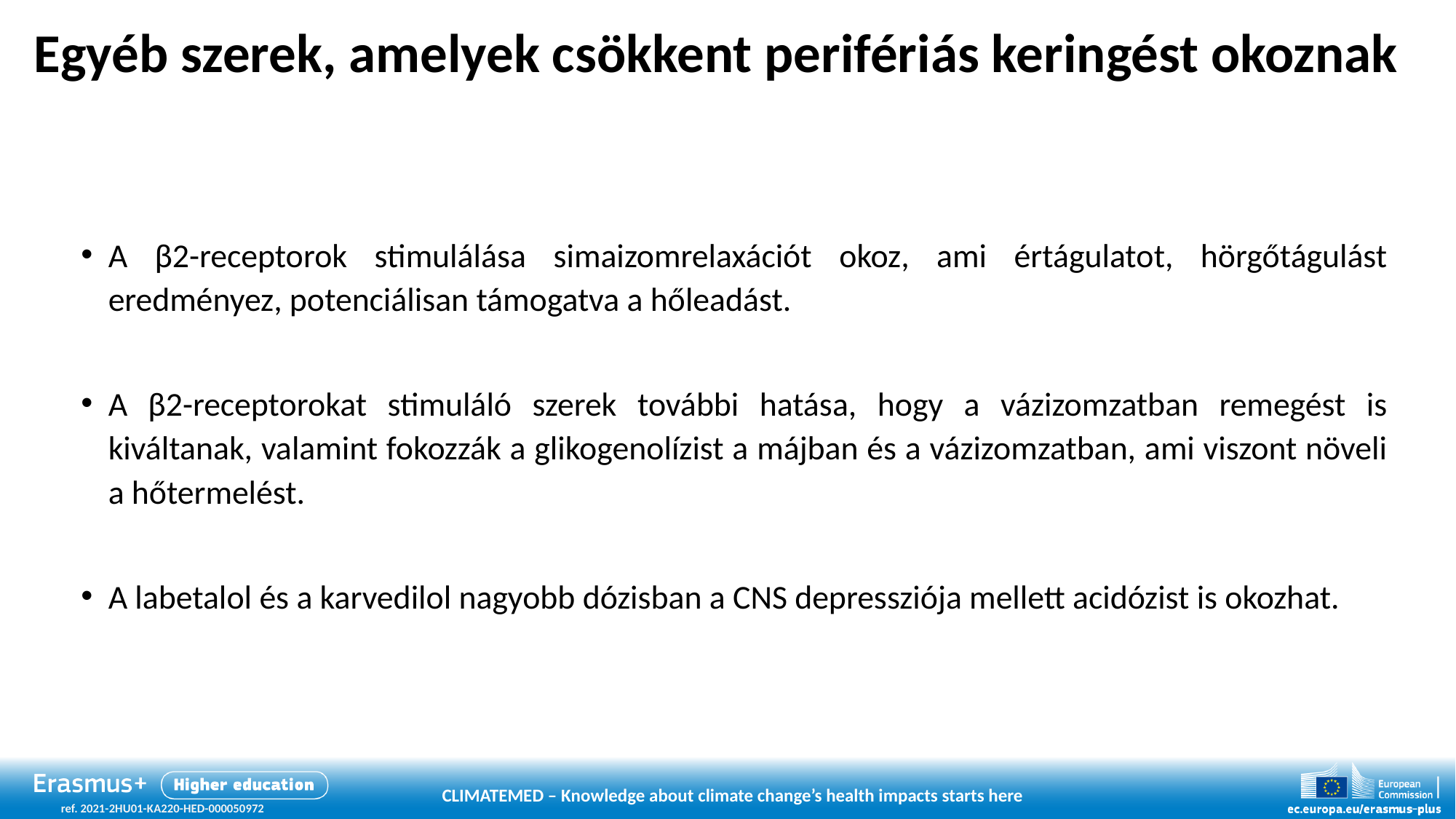

# Egyéb szerek, amelyek csökkent perifériás keringést okoznak
A β2-receptorok stimulálása simaizomrelaxációt okoz, ami értágulatot, hörgőtágulást eredményez, potenciálisan támogatva a hőleadást.
A β2-receptorokat stimuláló szerek további hatása, hogy a vázizomzatban remegést is kiváltanak, valamint fokozzák a glikogenolízist a májban és a vázizomzatban, ami viszont növeli a hőtermelést.
A labetalol és a karvedilol nagyobb dózisban a CNS depressziója mellett acidózist is okozhat.